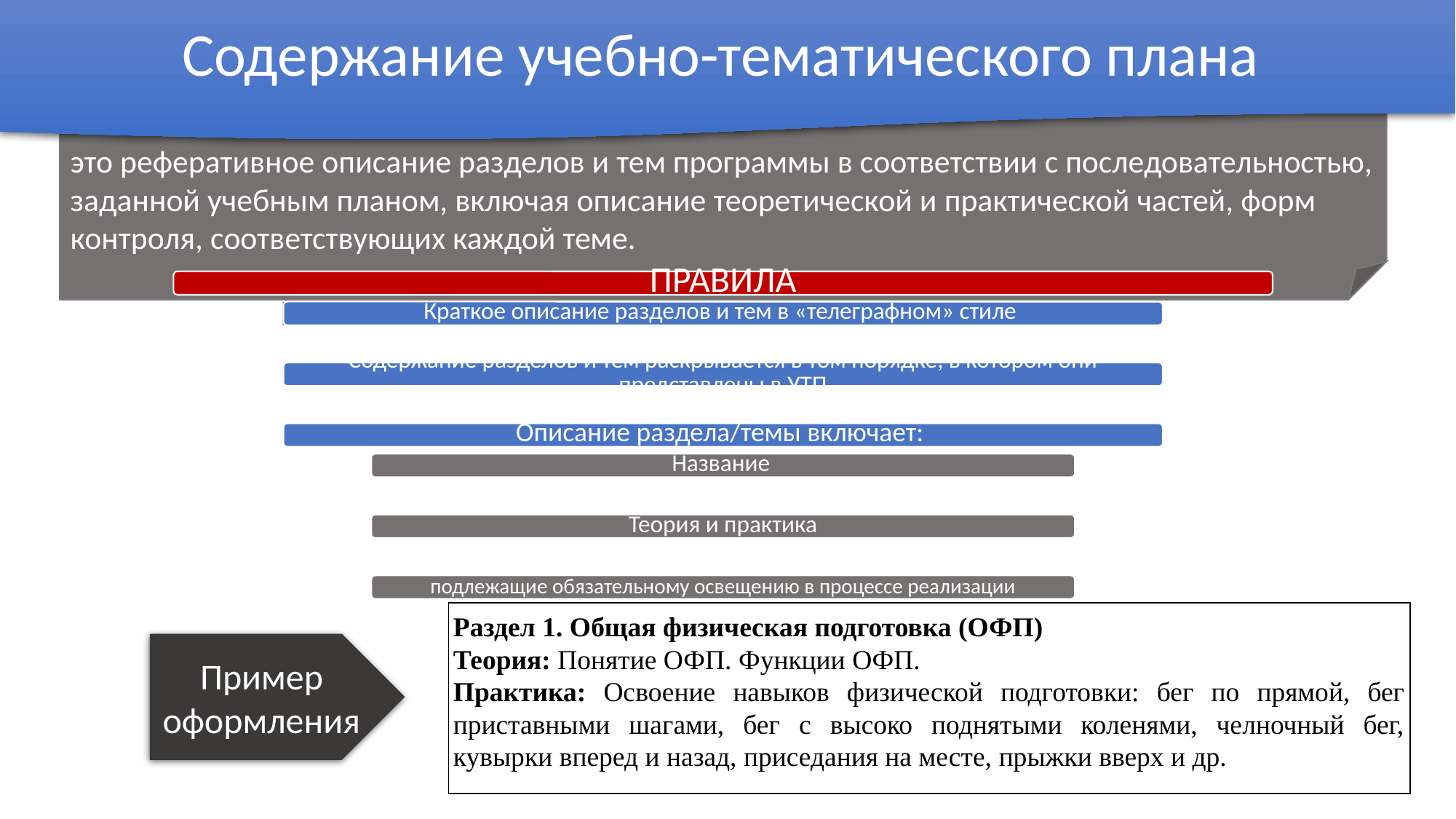

Содержание учебно-тематического плана

это реферативное описание разделов и тем программы в соответствии с последовательностью, заданной учебным планом, включая описание теоретической и практической частей, форм контроля, соответствующих каждой теме.
ПРАВИЛА
Краткое описание разделов и тем в «телеграфном» стиле
Содержание разделов и тем раскрывается в том порядке, в котором они представлены в УТП
Перечень дидактических единиц содержания (предметные темы, подлежащие обязательному освещению в процессе реализации программы)
Описание раздела/темы включает:
Название
Теория и практика
| Раздел 1. Общая физическая подготовка (ОФП) Теория: Понятие ОФП. Функции ОФП. Практика: Освоение навыков физической подготовки: бег по прямой, бег приставными шагами, бег с высоко поднятыми коленями, челночный бег, кувырки вперед и назад, приседания на месте, прыжки вверх и др. |
| --- |
Пример оформления